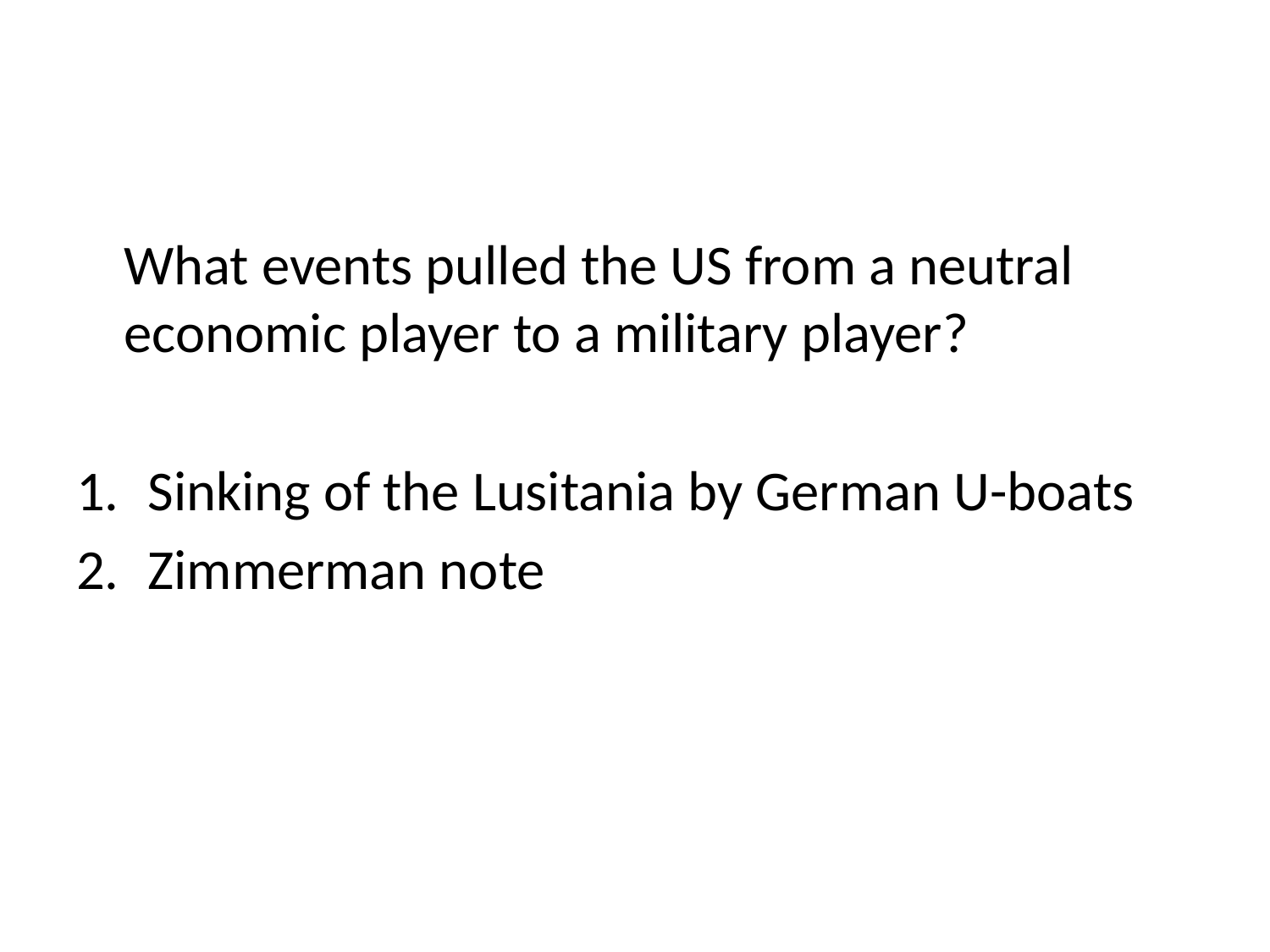

#
	What events pulled the US from a neutral economic player to a military player?

Sinking of the Lusitania by German U-boats
Zimmerman note